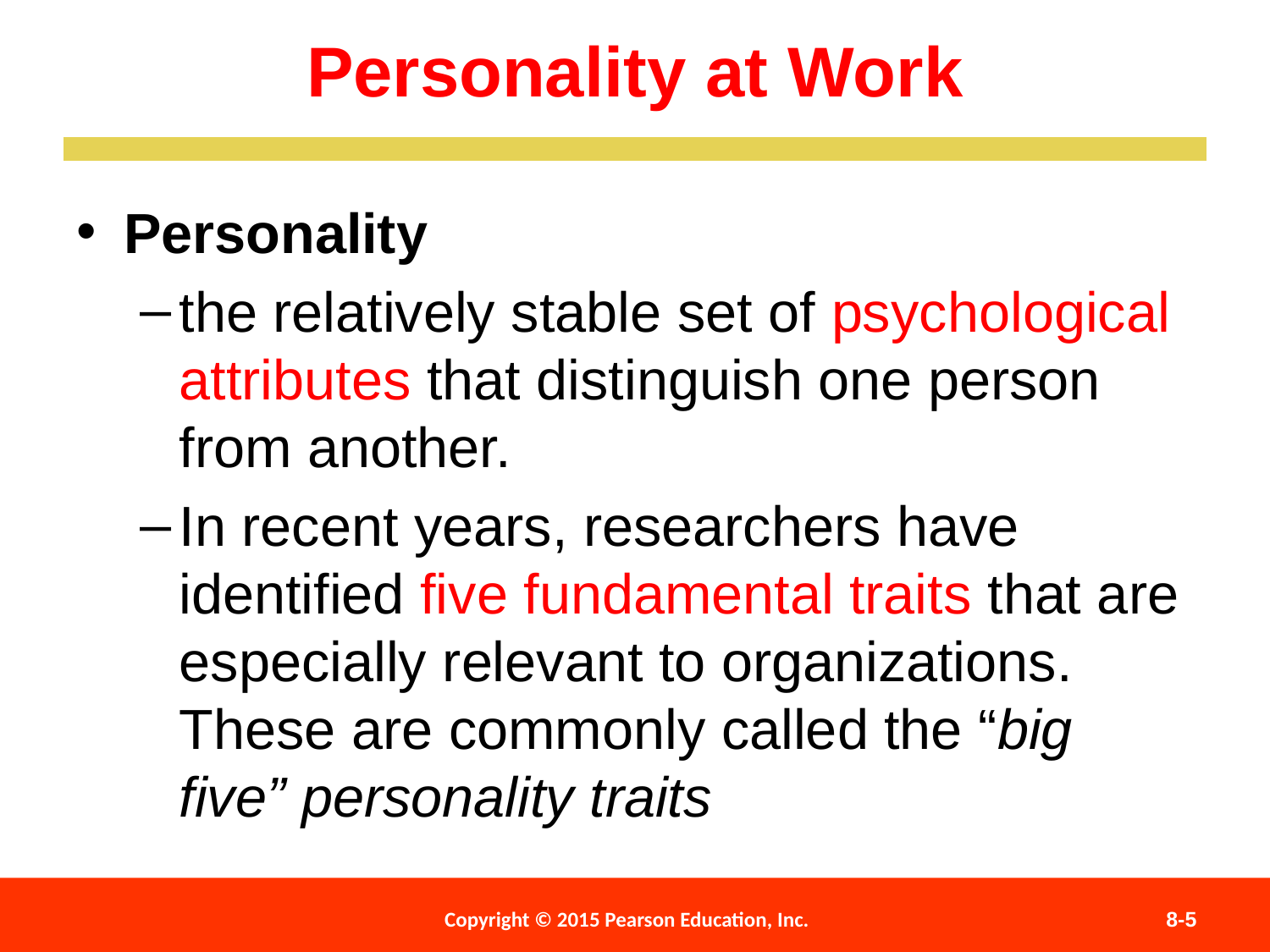

Personality at Work
Personality
the relatively stable set of psychological attributes that distinguish one person from another.
In recent years, researchers have identified five fundamental traits that are especially relevant to organizations. These are commonly called the “big five” personality traits